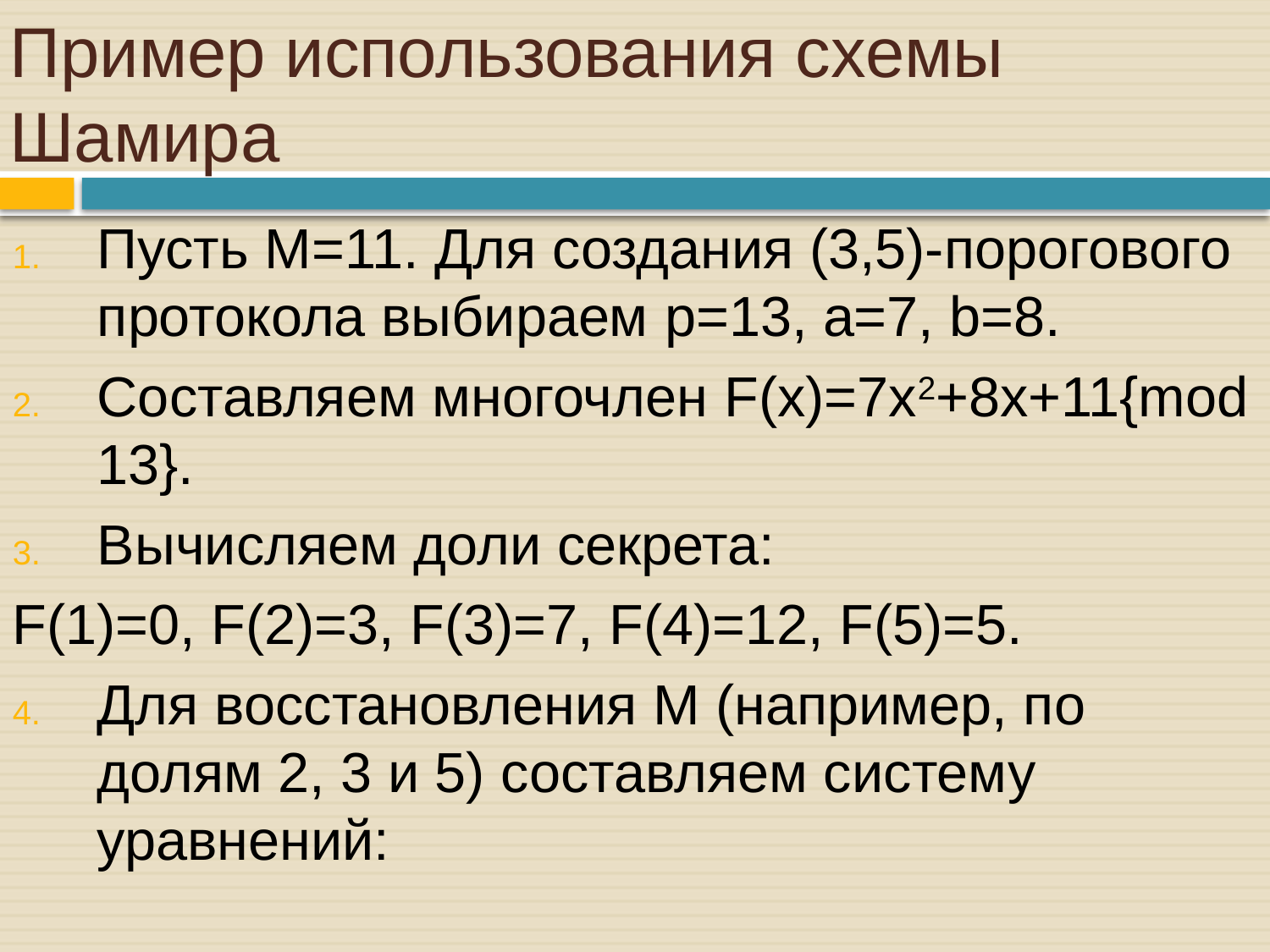

# Пример использования схемы Шамира
Пусть M=11. Для создания (3,5)-порогового протокола выбираем p=13, a=7, b=8.
Составляем многочлен F(x)=7x2+8x+11{mod 13}.
Вычисляем доли секрета:
F(1)=0, F(2)=3, F(3)=7, F(4)=12, F(5)=5.
Для восстановления M (например, по долям 2, 3 и 5) составляем систему уравнений: